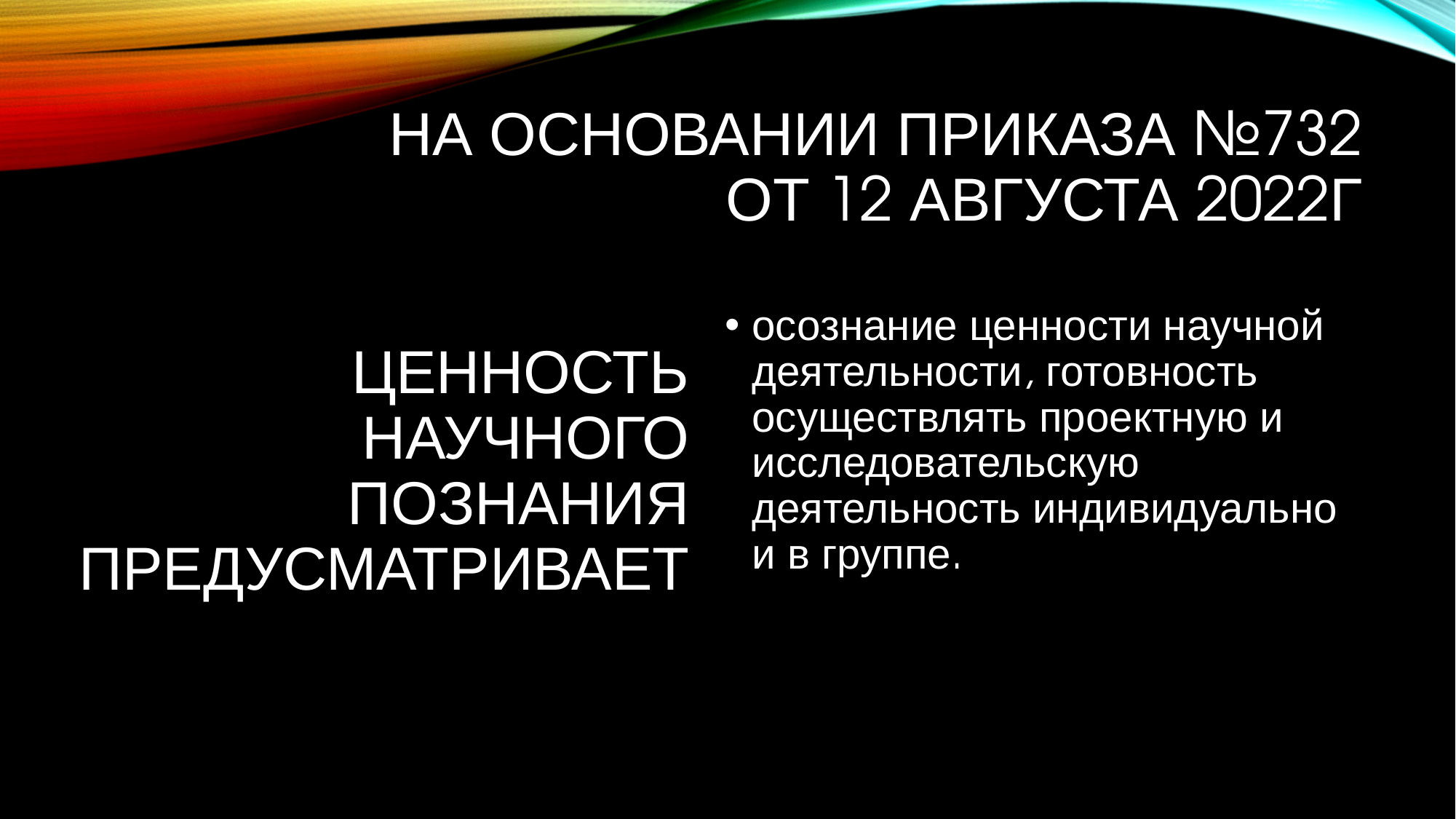

# На основании приказа №732 от 12 августа 2022г
Ценность научного познания предусматривает
осознание ценности научной деятельности, готовность осуществлять проектную и исследовательскую деятельность индивидуально и в группе.